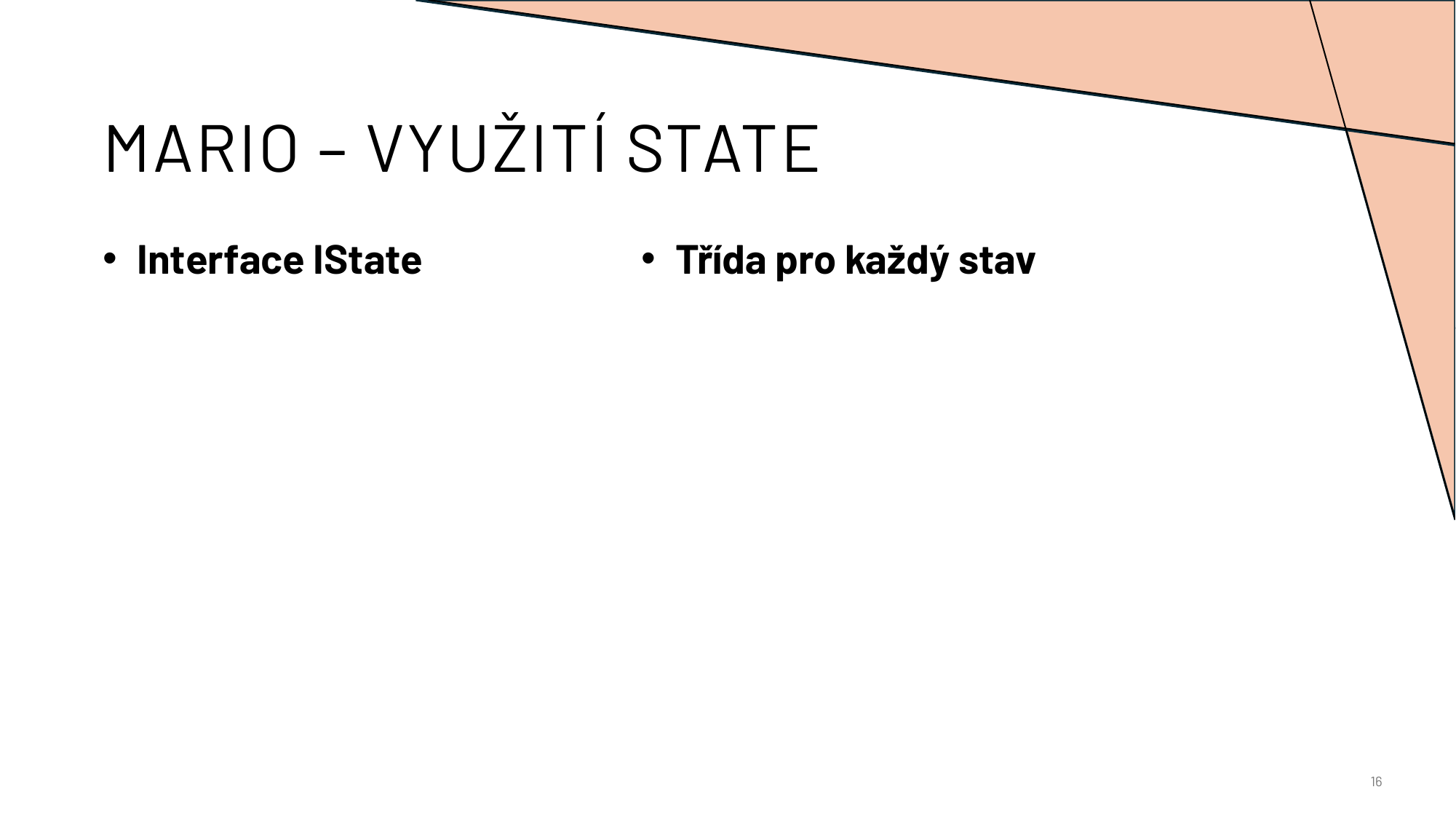

# MARIO – VYUŽITÍ STATE

Interface IState
Třída pro každý stav
16